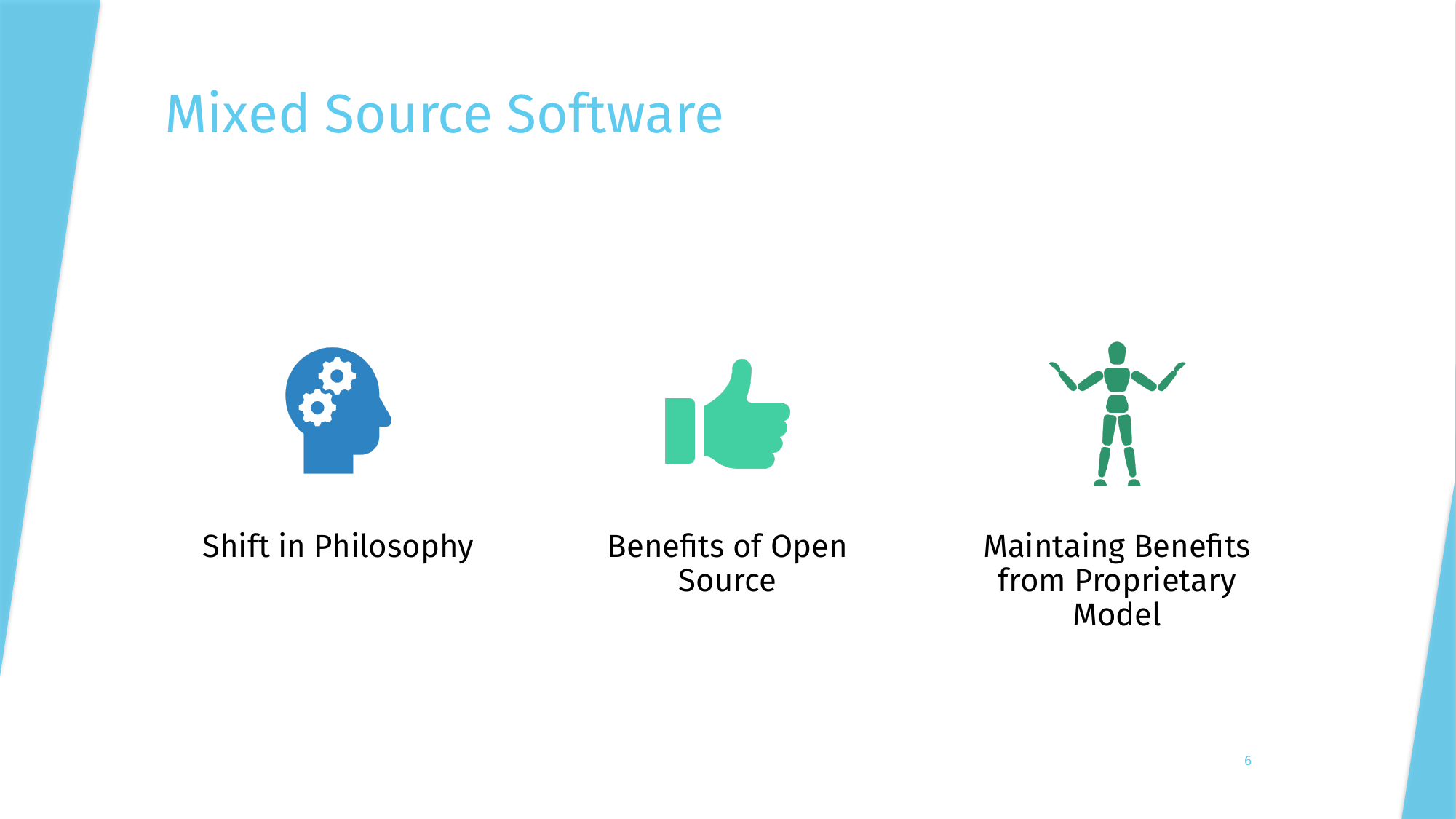

# Mixed Source Software
Shift in Philosophy
Benefits of Open Source
Maintaing Benefits from Proprietary Model

6